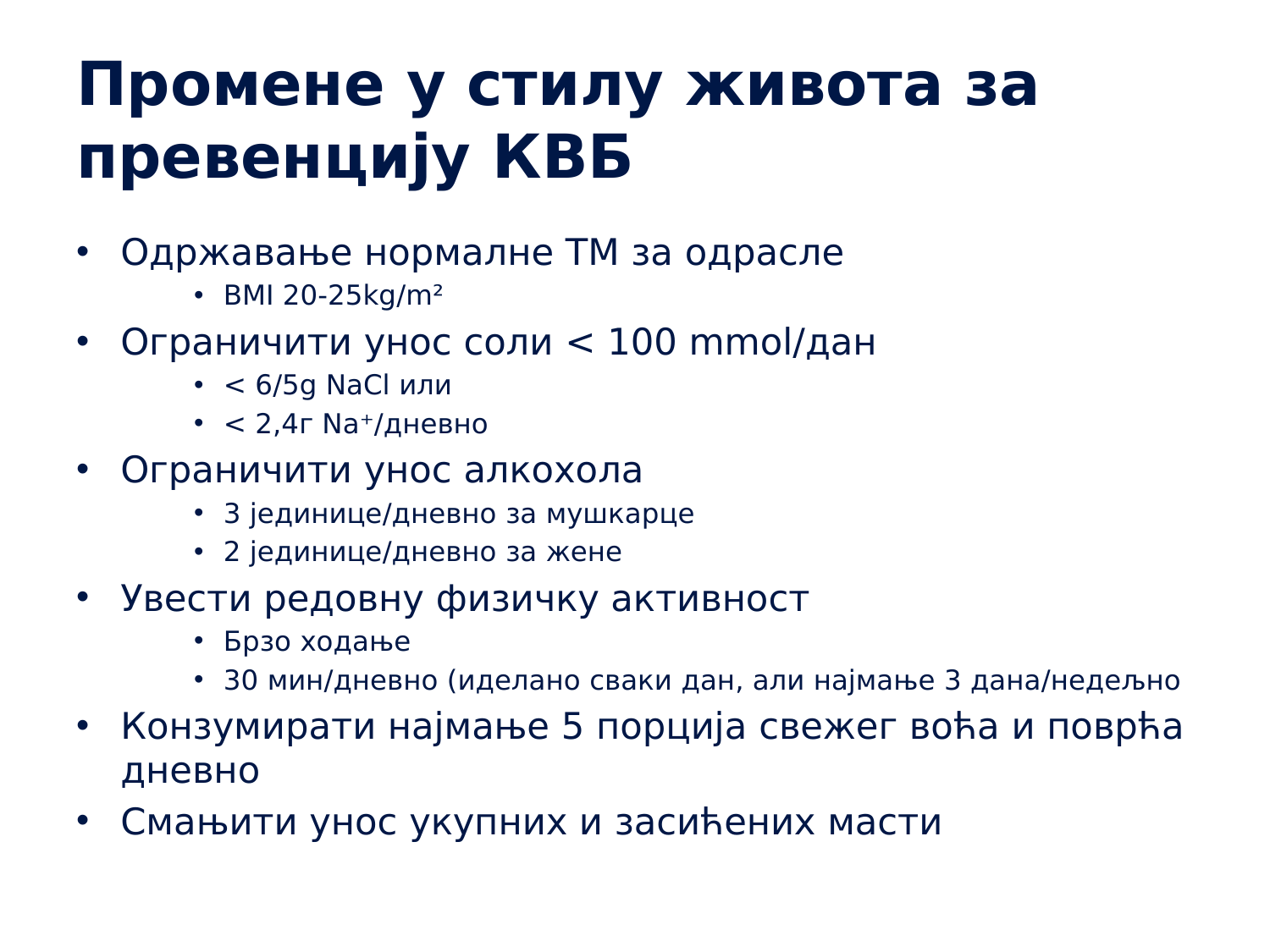

# Промене у стилу живота за превенцију КВБ
Одржавање нормалне ТМ за одрасле
BMI 20-25kg/m²
Ограничити унос соли < 100 mmol/дан
< 6/5g NaCl или
< 2,4г Nа⁺/дневно
Ограничити унос алкохола
3 јединице/дневно за мушкарце
2 јединице/дневно за жене
Увести редовну физичку активност
Брзо ходање
30 мин/дневно (иделано сваки дан, али најмање 3 дана/недељно
Конзумирати најмање 5 порција свежег воћа и поврћа дневно
Смањити унос укупних и засићених масти